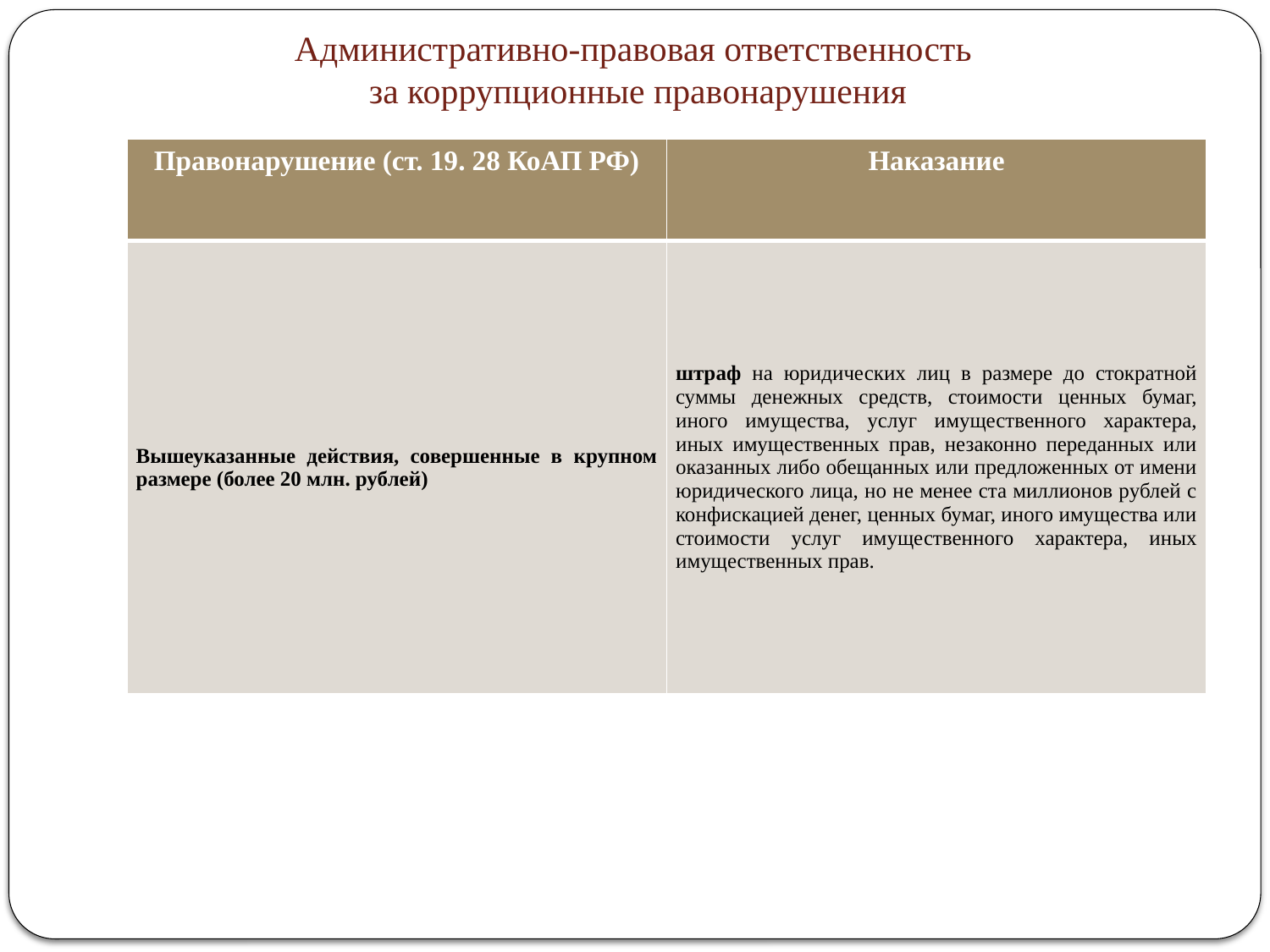

# Административно-правовая ответственность за коррупционные правонарушения
| Правонарушение (ст. 19. 28 КоАП РФ) | Наказание |
| --- | --- |
| Вышеуказанные действия, совершенные в крупном размере (более 20 млн. рублей) | штраф на юридических лиц в размере до стократной суммы денежных средств, стоимости ценных бумаг, иного имущества, услуг имущественного характера, иных имущественных прав, незаконно переданных или оказанных либо обещанных или предложенных от имени юридического лица, но не менее ста миллионов рублей с конфискацией денег, ценных бумаг, иного имущества или стоимости услуг имущественного характера, иных имущественных прав. |